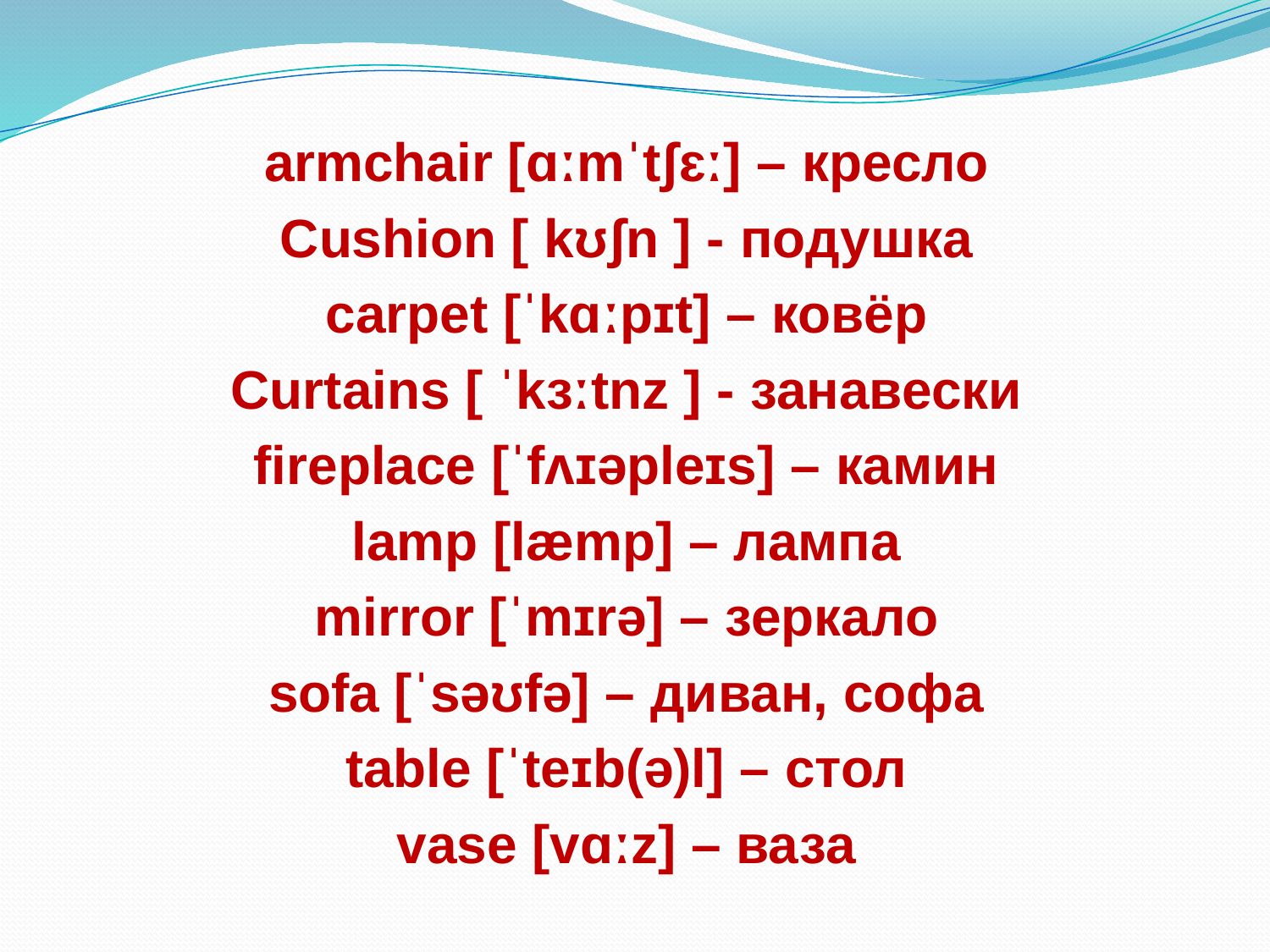

armchair [ɑːmˈtʃɛː] – кресло
Cushion [ kʊʃn ] - подушка
carpet [ˈkɑːpɪt] – ковёр
Curtains [ ˈkɜːtnz ] - занавески
fireplace [ˈfʌɪəpleɪs] – камин
lamp [læmp] – лампа
mirror [ˈmɪrə] – зеркало
sofa [ˈsəʊfə] – диван, софа
table [ˈteɪb(ə)l] – стол
vase [vɑːz] – ваза